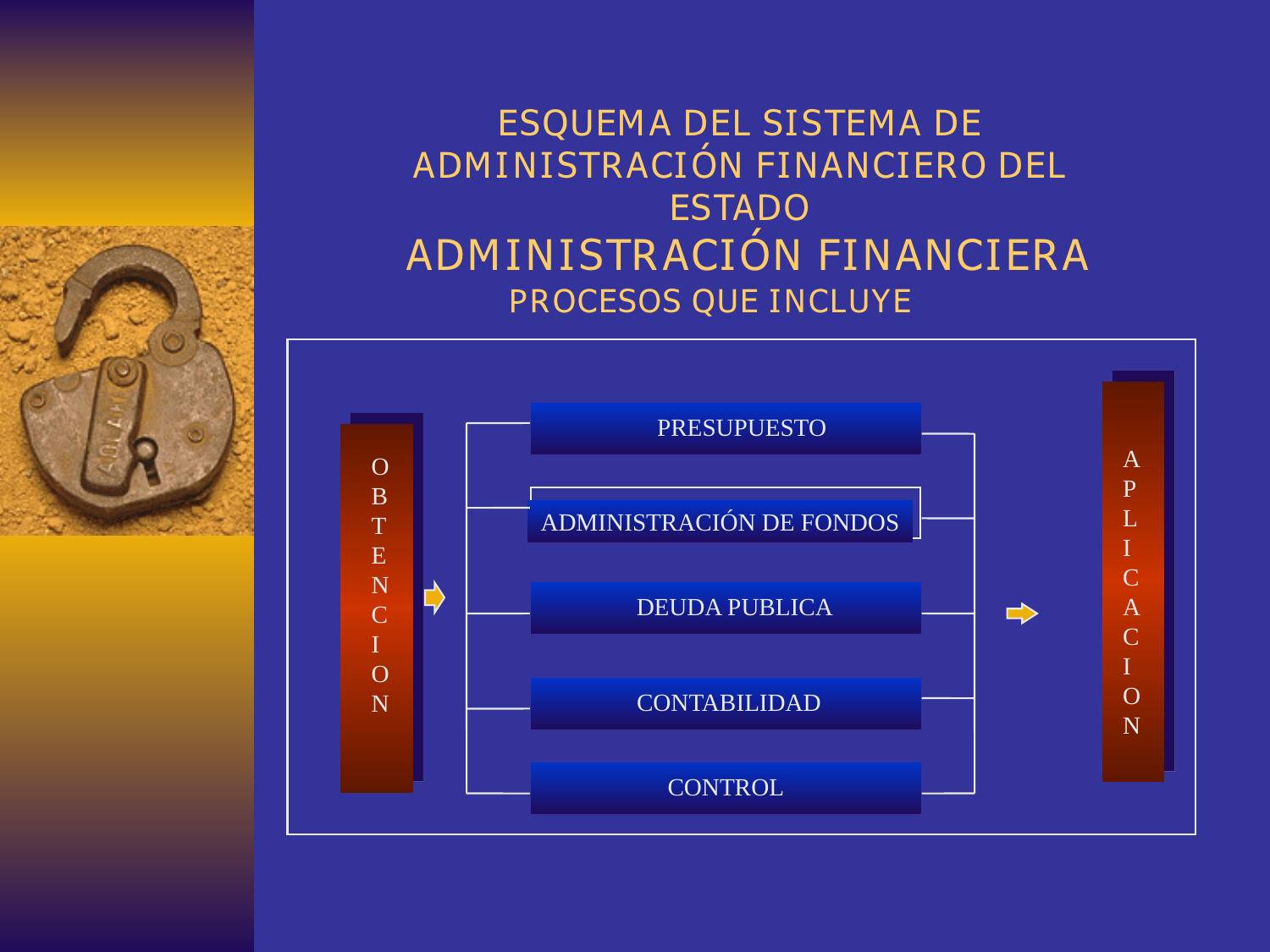

# ESQUEMA DEL SISTEMA DE ADMINISTRACIÓN FINANCIERO DEL ESTADO
ADMINISTRACIÓN FINANCIERA
PROCESOS QUE INCLUYE

PRESUPUESTO

A
P
L
I
C
A
C
I
O
N
O
B
T
E
N
C
I
O
N

ADMINISTRACIÓN DE FONDOS

DEUDA PUBLICA

CONTABILIDAD

CONTROL